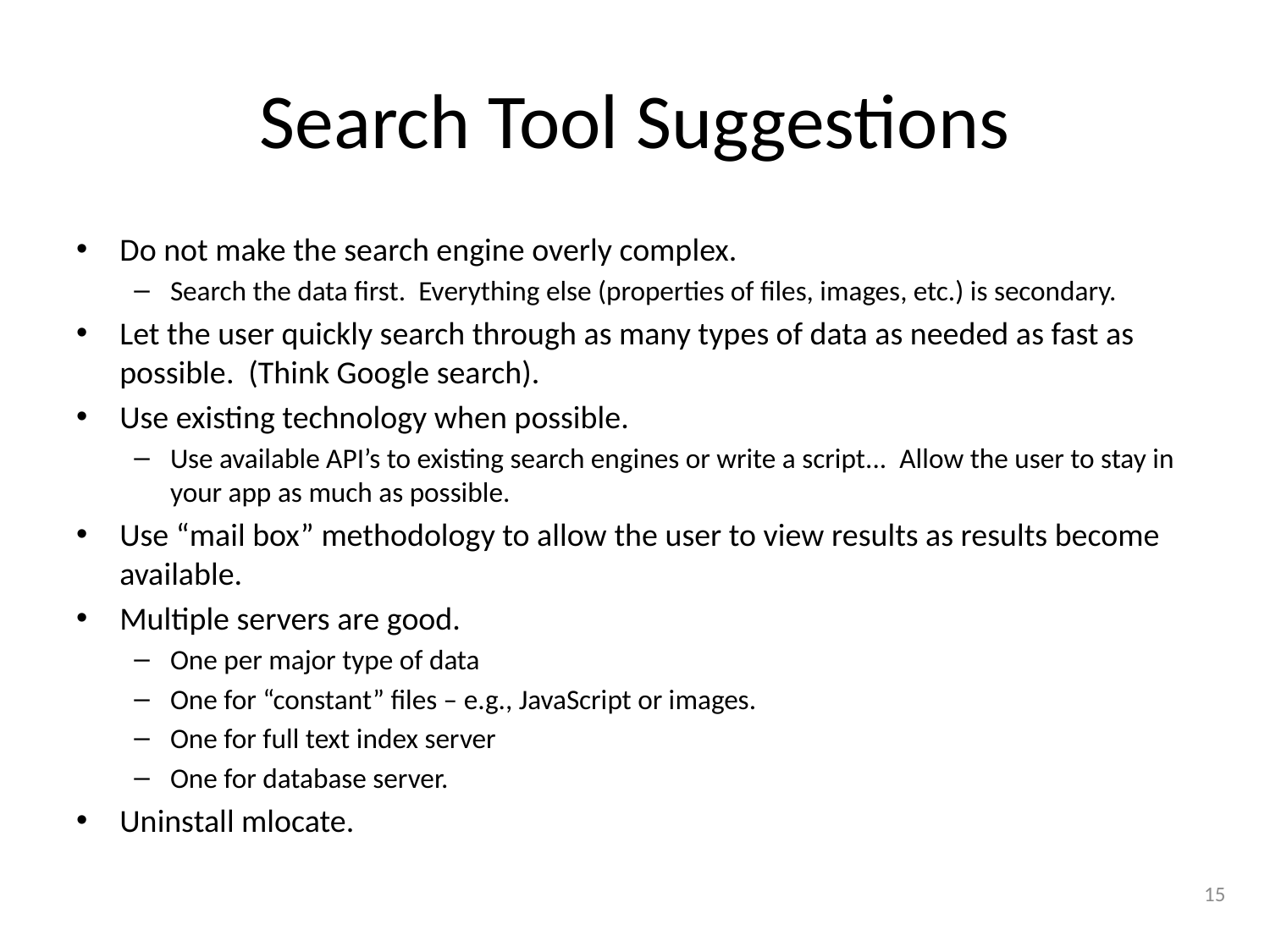

# Search Tool Suggestions
Do not make the search engine overly complex.
Search the data first.  Everything else (properties of files, images, etc.) is secondary.
Let the user quickly search through as many types of data as needed as fast as possible.  (Think Google search).
Use existing technology when possible.
Use available API’s to existing search engines or write a script...  Allow the user to stay in your app as much as possible.
Use “mail box” methodology to allow the user to view results as results become available.
Multiple servers are good.
One per major type of data
One for “constant” files – e.g., JavaScript or images.
One for full text index server
One for database server.
Uninstall mlocate.

15